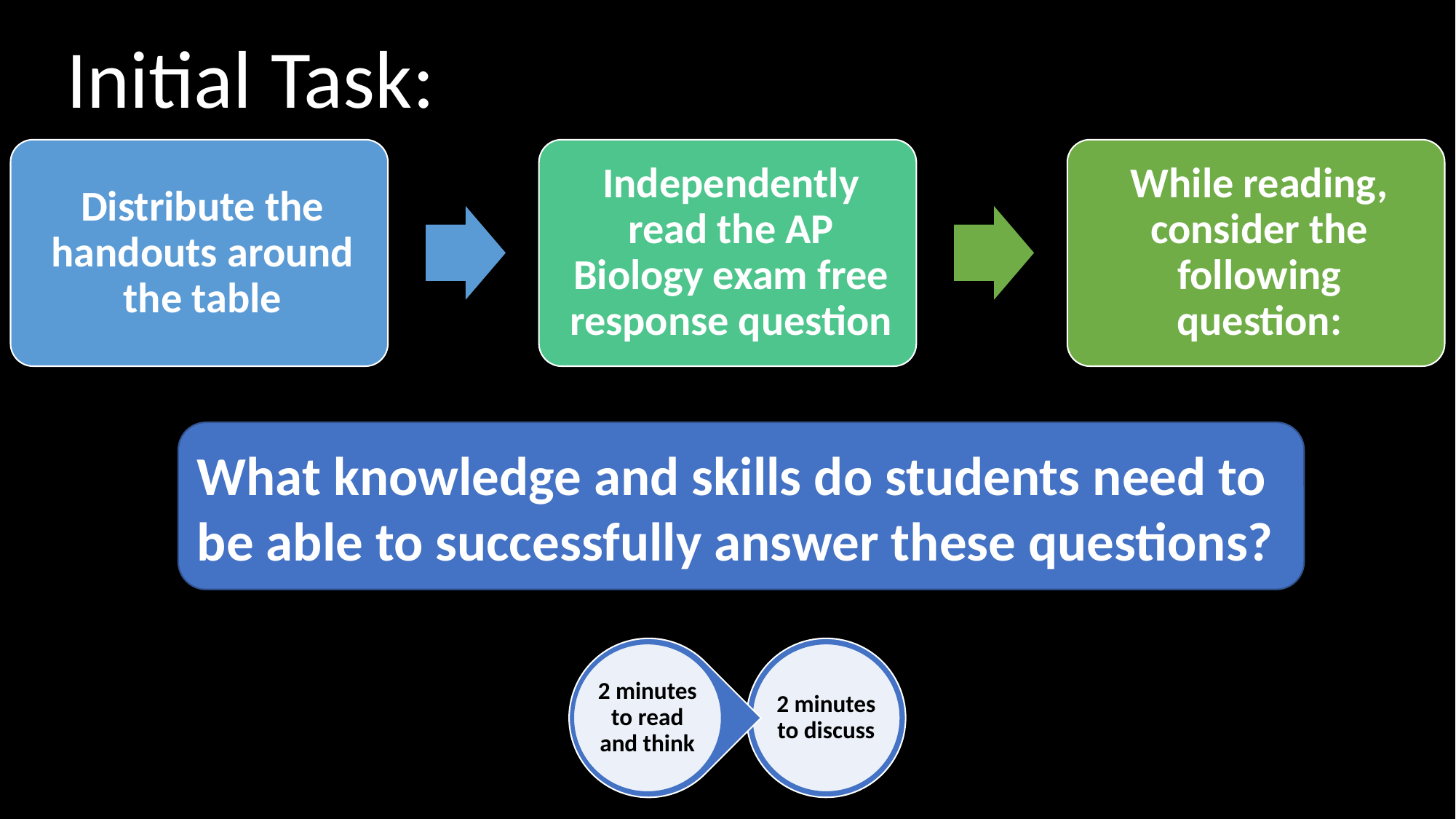

Distribute the handouts around the table

Independently read the AP Biology exam free response question

While reading, consider the following question:
# Initial Task:
What knowledge and skills do students need to be able to successfully answer these questions?
2 minutes to discuss
2 minutes to read and think